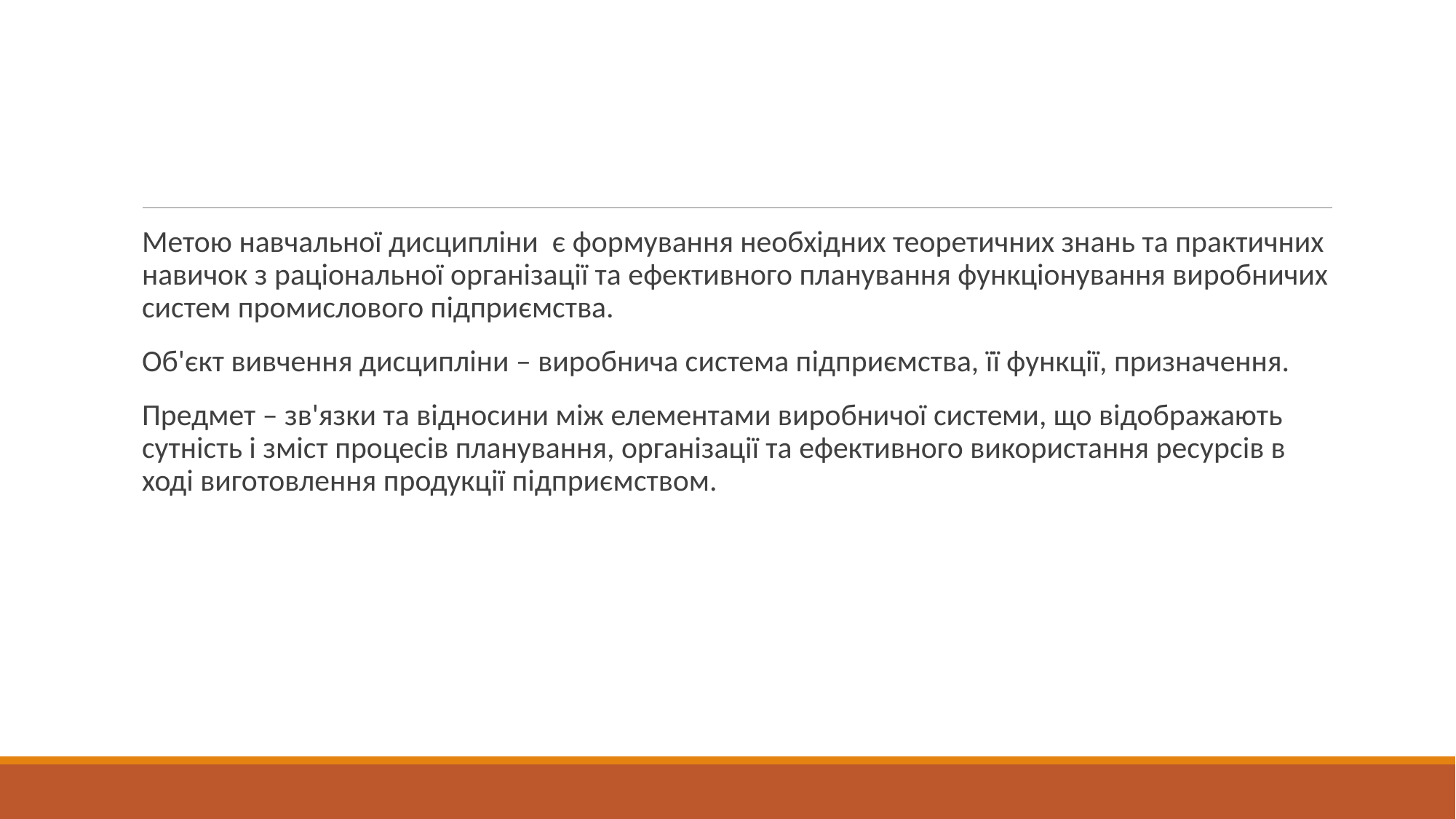

#
Метою навчальної дисципліни  є формування необхідних теоретичних знань та практичних навичок з раціональної організації та ефективного планування функціонування виробничих систем промислового підприємства.
Об'єкт вивчення дисципліни – виробнича система підприємства, її функції, призначення.
Предмет – зв'язки та відносини між елементами виробничої системи, що відображають сутність і зміст процесів планування, організації та ефективного використання ресурсів в ході виготовлення продукції підприємством.